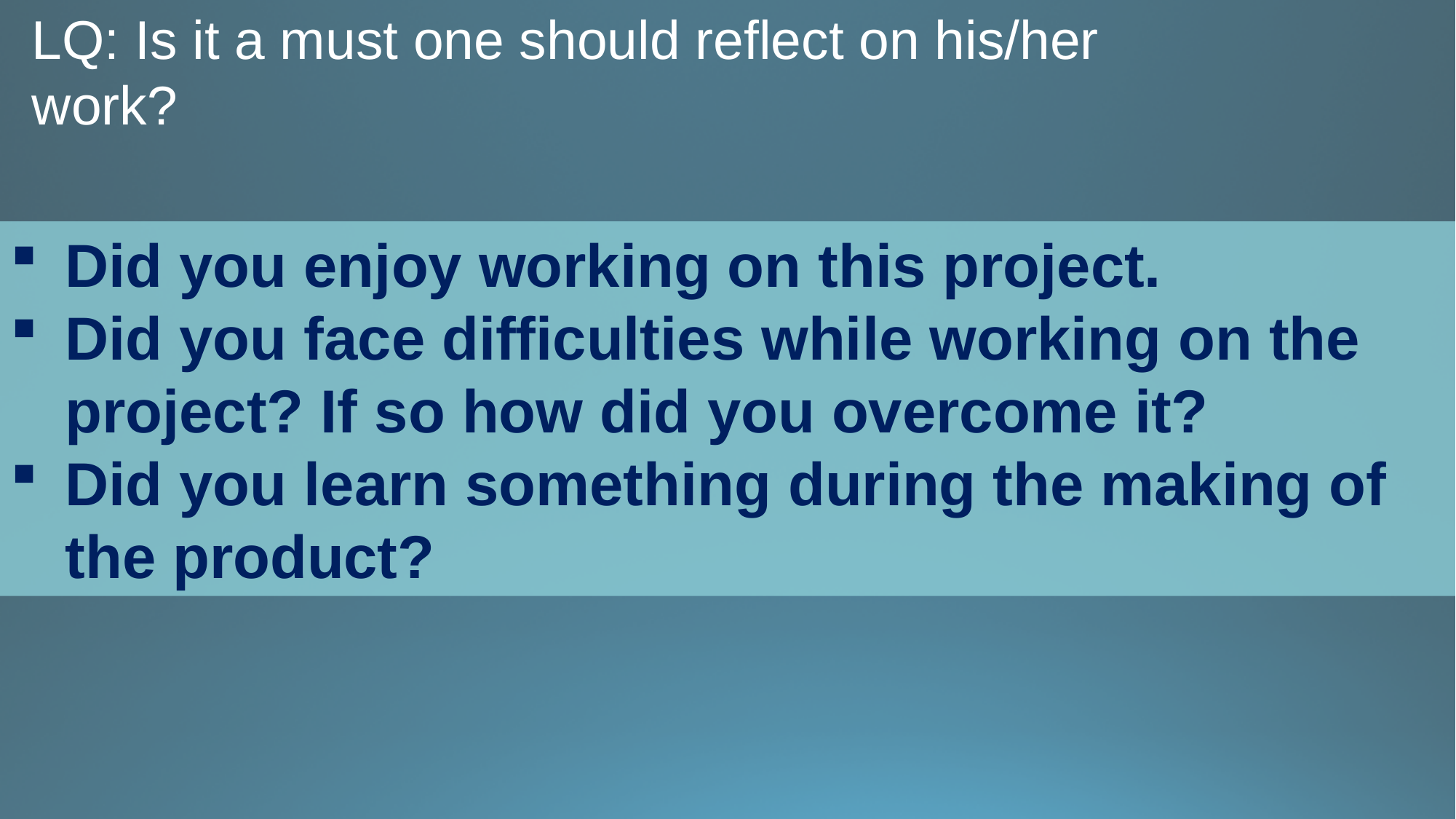

LQ: Is it a must one should reflect on his/her work?
Did you enjoy working on this project.
Did you face difficulties while working on the project? If so how did you overcome it?
Did you learn something during the making of the product?